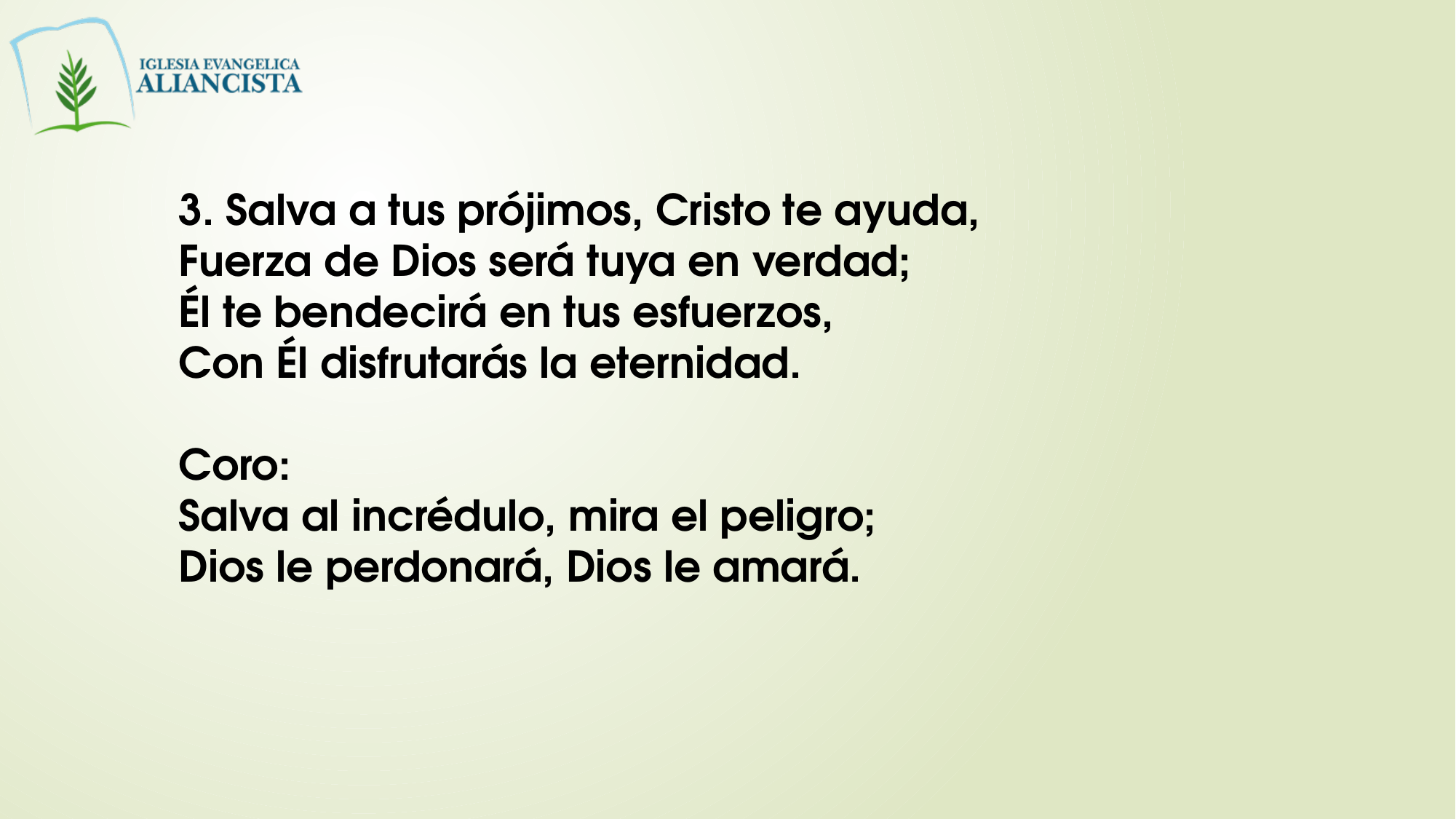

3. Salva a tus prójimos, Cristo te ayuda,
Fuerza de Dios será tuya en verdad;
Él te bendecirá en tus esfuerzos,
Con Él disfrutarás la eternidad.

Coro:
Salva al incrédulo, mira el peligro;
Dios le perdonará, Dios le amará.